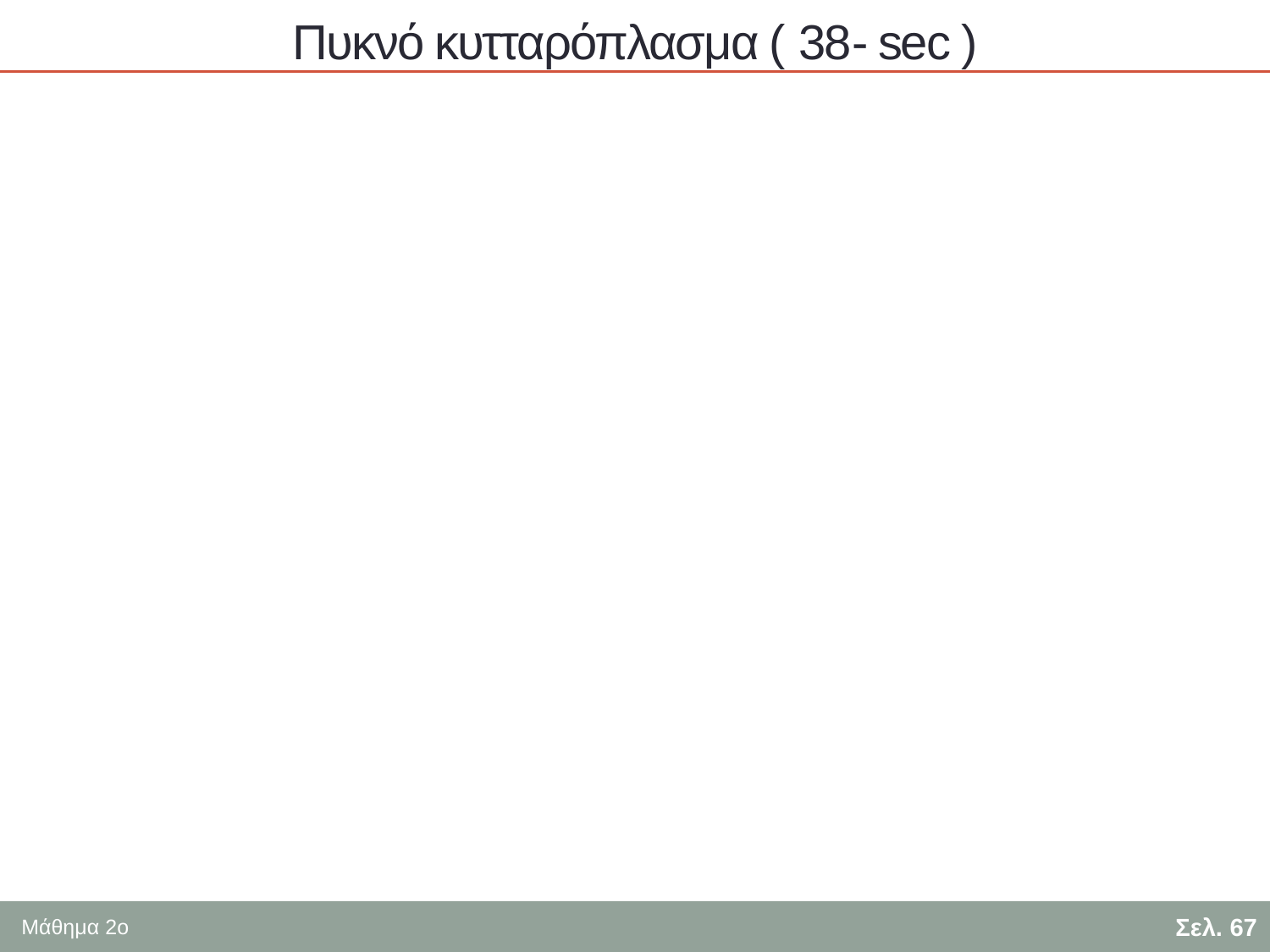

# Πυκνό κυτταρόπλασμα ( 38- sec )
Σελ. 67